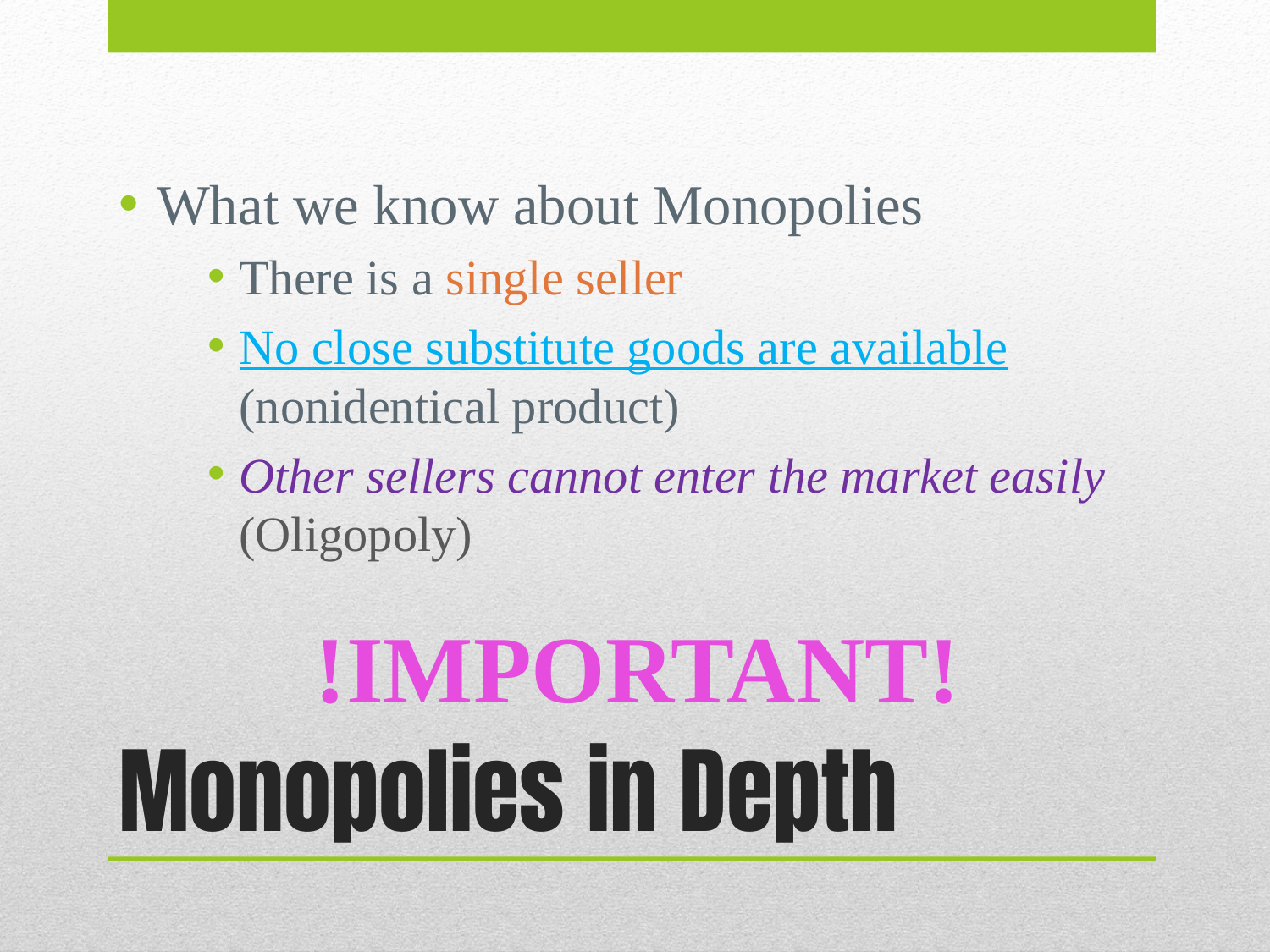

What we know about Monopolies
There is a single seller
No close substitute goods are available (nonidentical product)
Other sellers cannot enter the market easily (Oligopoly)
!Important!
# Monopolies in Depth